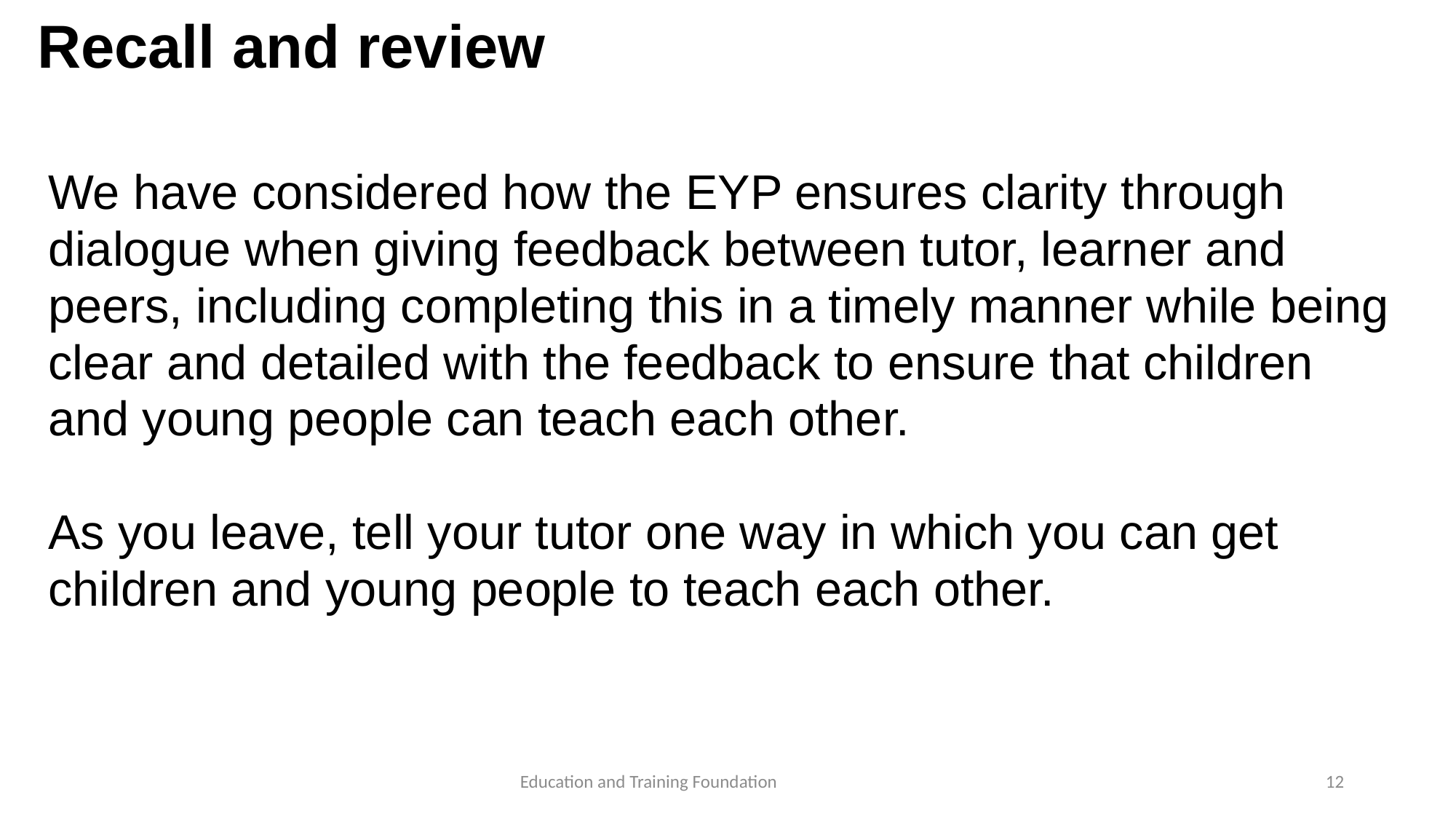

# Recall and review
We have considered how the EYP ensures clarity through dialogue when giving feedback between tutor, learner and peers, including completing this in a timely manner while being clear and detailed with the feedback to ensure that children and young people can teach each other.

As you leave, tell your tutor one way in which you can get children and young people to teach each other.

12
Education and Training Foundation